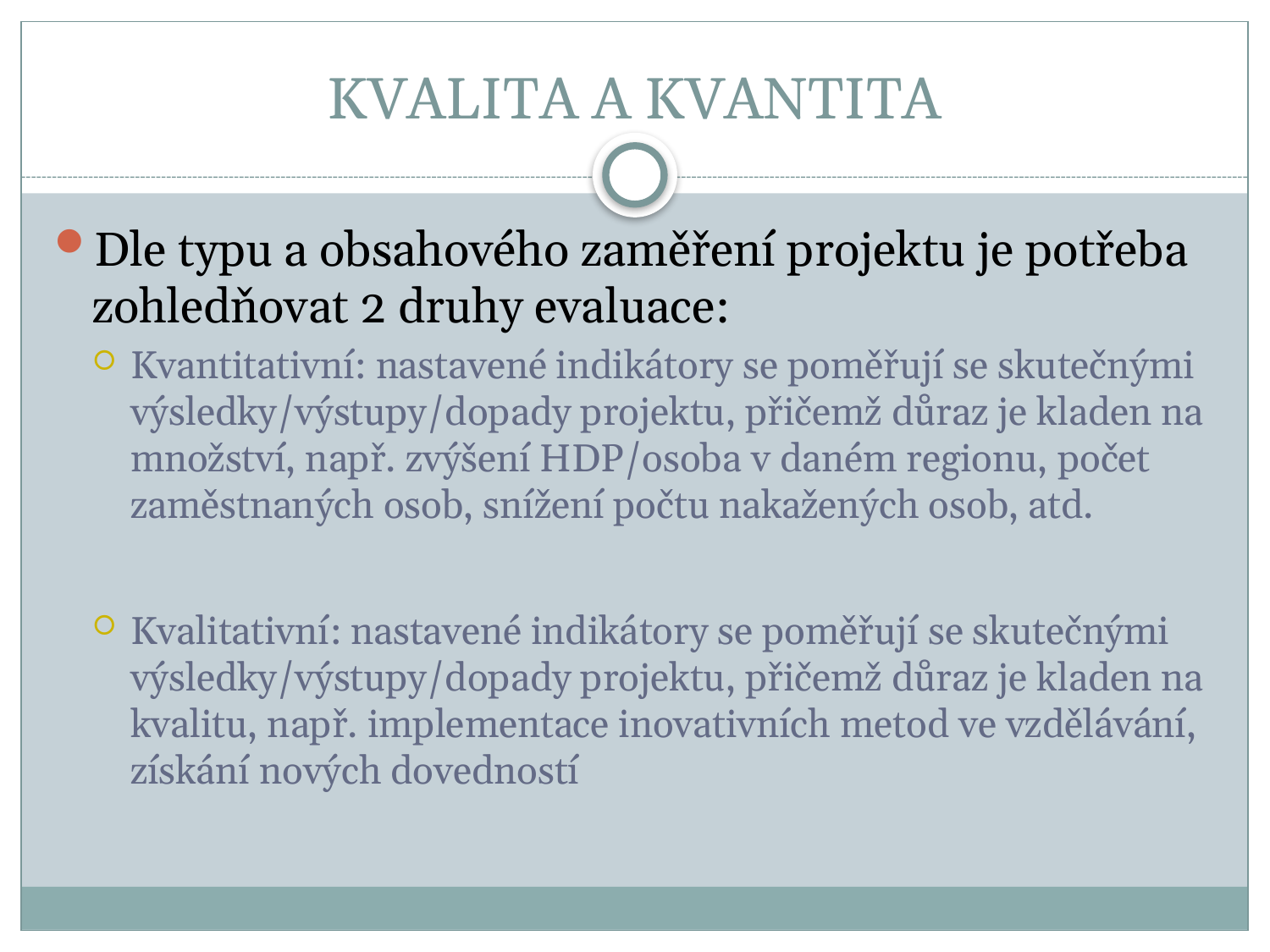

# KVALITA A KVANTITA
Dle typu a obsahového zaměření projektu je potřeba zohledňovat 2 druhy evaluace:
Kvantitativní: nastavené indikátory se poměřují se skutečnými výsledky/výstupy/dopady projektu, přičemž důraz je kladen na množství, např. zvýšení HDP/osoba v daném regionu, počet zaměstnaných osob, snížení počtu nakažených osob, atd.

Kvalitativní: nastavené indikátory se poměřují se skutečnými výsledky/výstupy/dopady projektu, přičemž důraz je kladen na kvalitu, např. implementace inovativních metod ve vzdělávání, získání nových dovedností